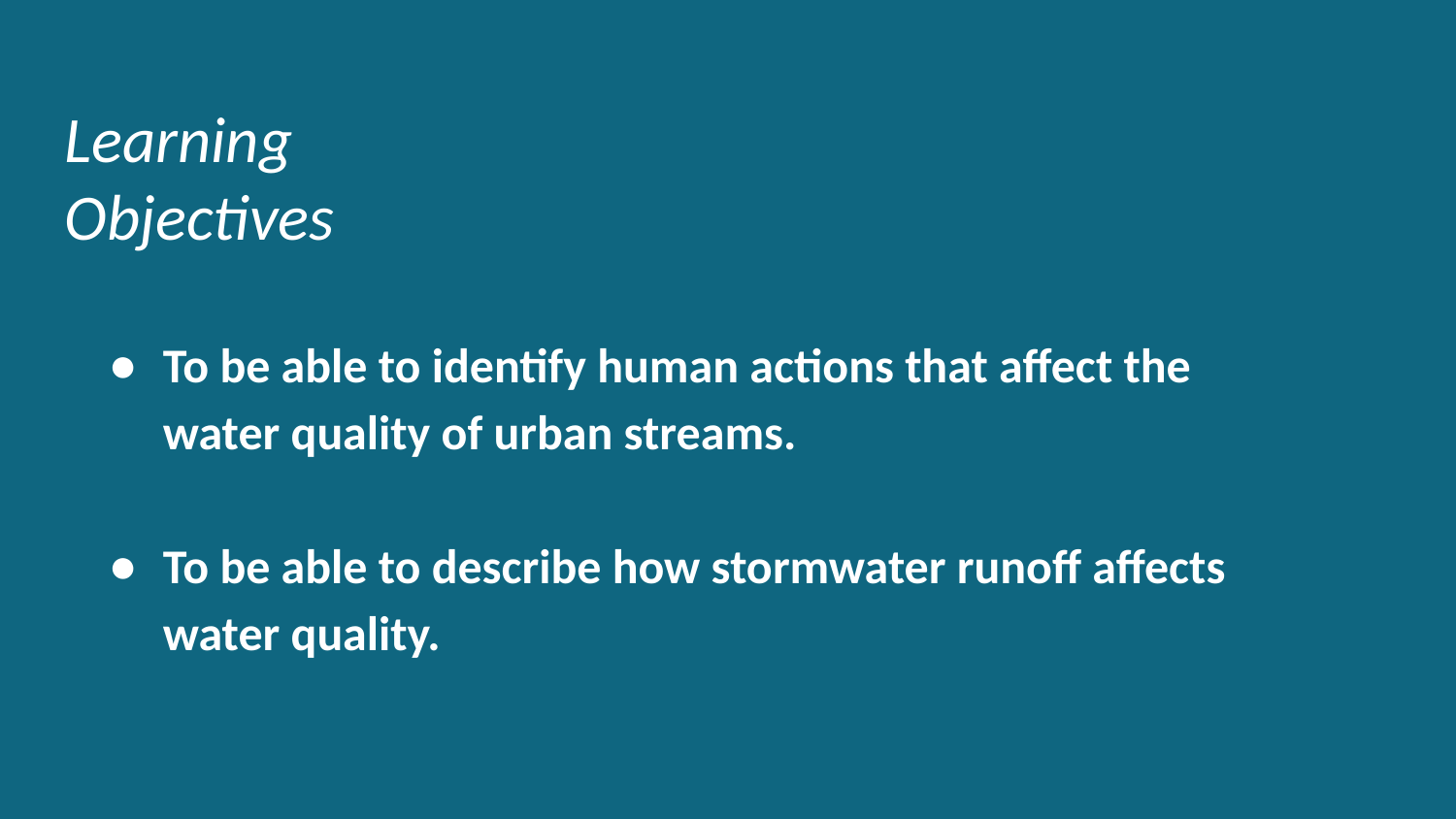

# Learning Objectives
To be able to identify human actions that affect the water quality of urban streams.

To be able to describe how stormwater runoff affects water quality.